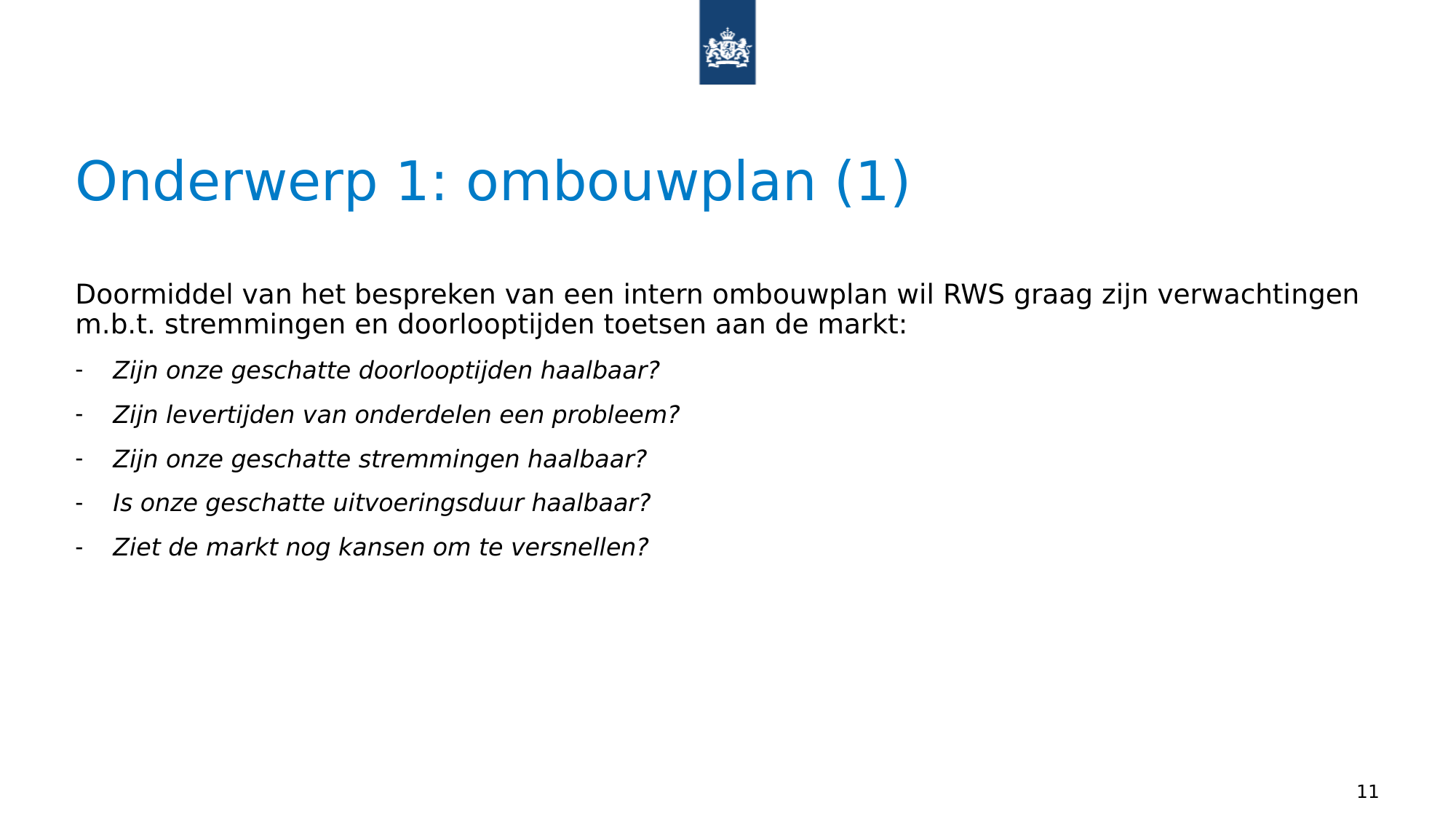

# Onderwerp 1: ombouwplan (1)
Doormiddel van het bespreken van een intern ombouwplan wil RWS graag zijn verwachtingen m.b.t. stremmingen en doorlooptijden toetsen aan de markt:
Zijn onze geschatte doorlooptijden haalbaar?
Zijn levertijden van onderdelen een probleem?
Zijn onze geschatte stremmingen haalbaar?
Is onze geschatte uitvoeringsduur haalbaar?
Ziet de markt nog kansen om te versnellen?

11